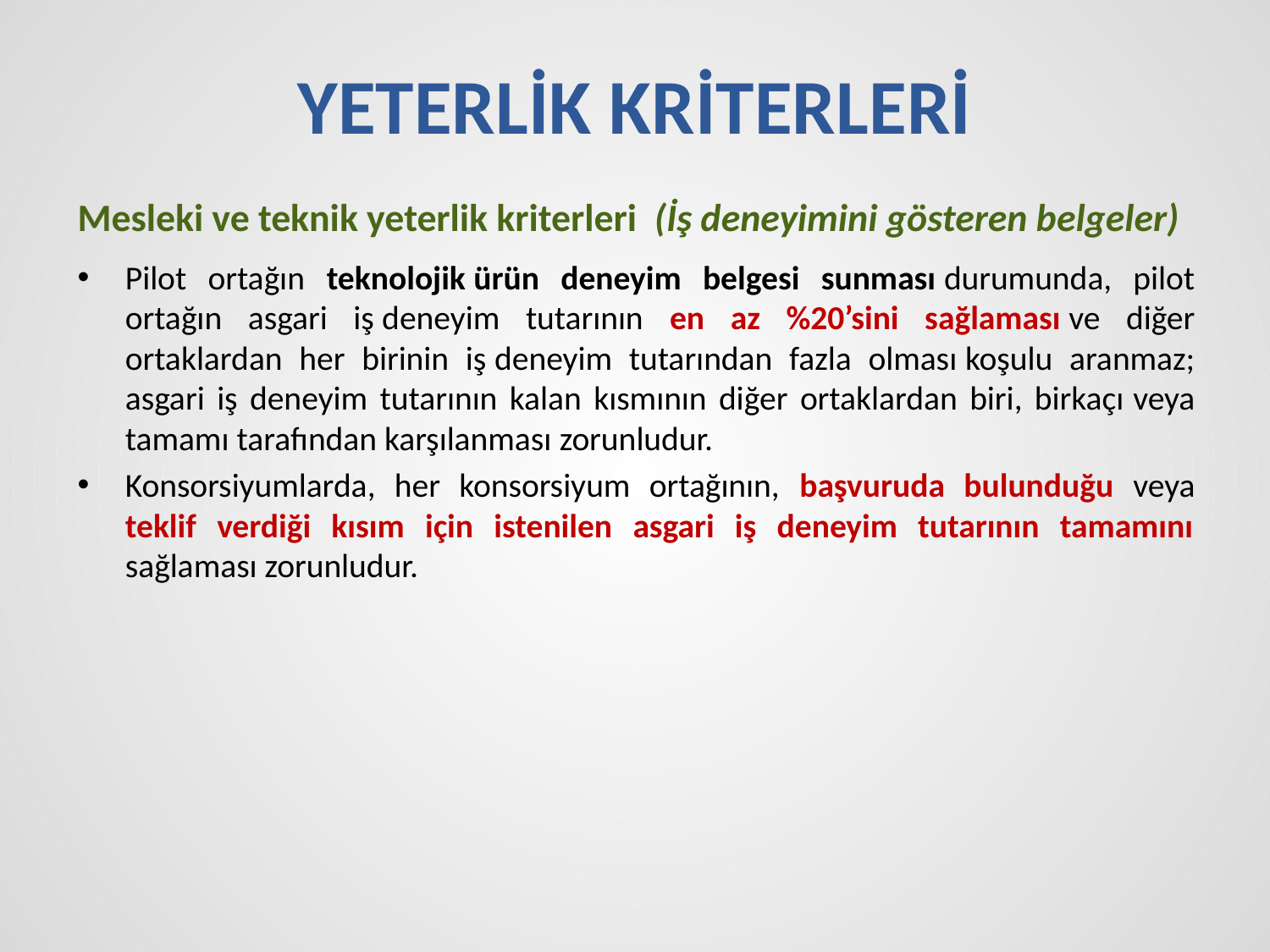

# YETERLİK KRİTERLERİ
Mesleki ve teknik yeterlik kriterleri  (İş deneyimini gösteren belgeler)
Pilot ortağın teknolojik ürün deneyim belgesi sunması durumunda, pilot ortağın asgari iş deneyim tutarının en az %20’sini sağlaması ve diğer ortaklardan her birinin iş deneyim tutarından fazla olması koşulu aranmaz; asgari iş deneyim tutarının kalan kısmının diğer ortaklardan biri, birkaçı veya tamamı tarafından karşılanması zorunludur.
Konsorsiyumlarda, her konsorsiyum ortağının, başvuruda bulunduğu veya teklif verdiği kısım için istenilen asgari iş deneyim tutarının tamamını sağlaması zorunludur.